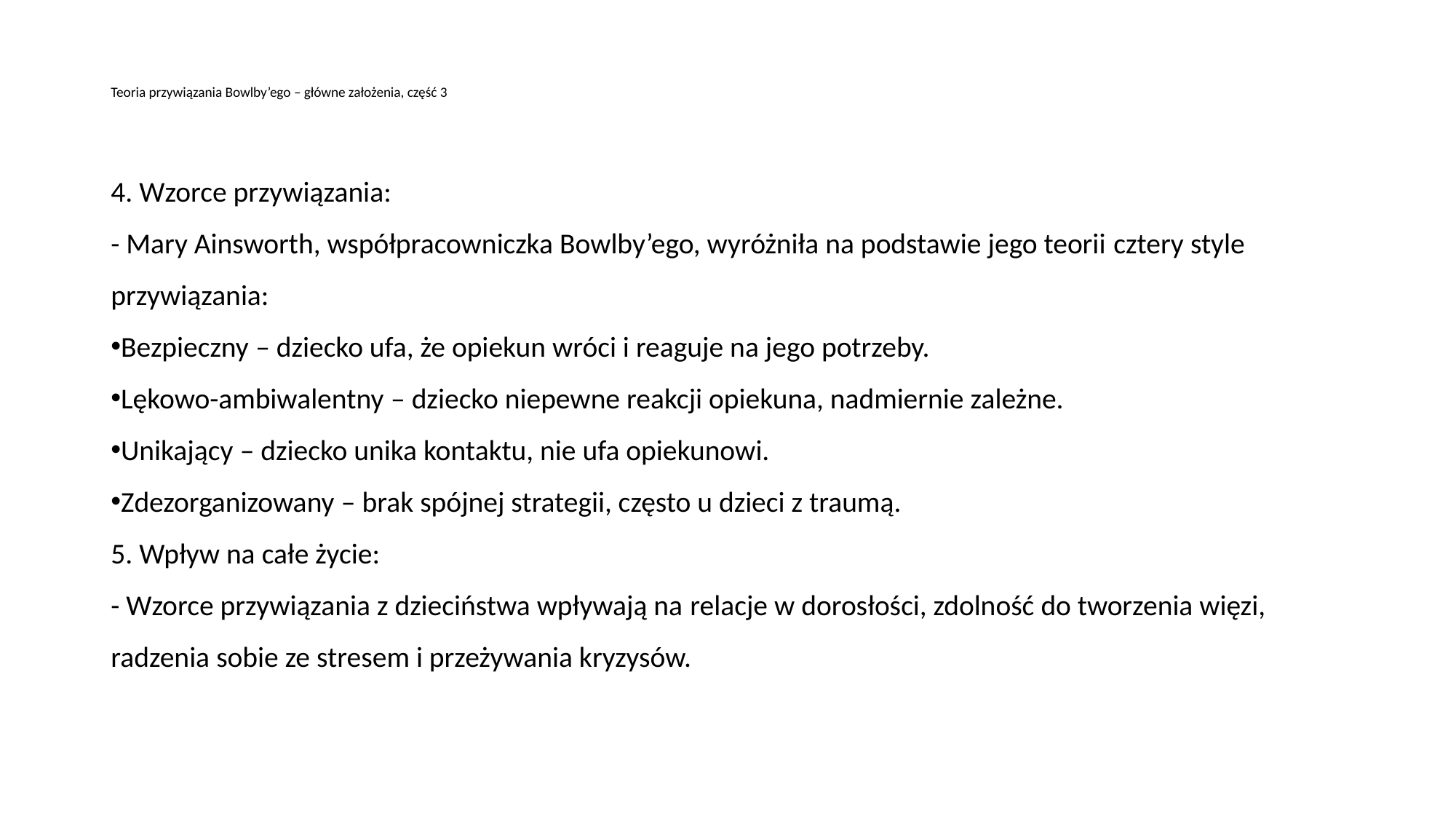

# Teoria przywiązania Bowlby’ego – główne założenia, część 3
4. Wzorce przywiązania:
- Mary Ainsworth, współpracowniczka Bowlby’ego, wyróżniła na podstawie jego teorii cztery style przywiązania:
Bezpieczny – dziecko ufa, że opiekun wróci i reaguje na jego potrzeby.
Lękowo-ambiwalentny – dziecko niepewne reakcji opiekuna, nadmiernie zależne.
Unikający – dziecko unika kontaktu, nie ufa opiekunowi.
Zdezorganizowany – brak spójnej strategii, często u dzieci z traumą.
5. Wpływ na całe życie:
- Wzorce przywiązania z dzieciństwa wpływają na relacje w dorosłości, zdolność do tworzenia więzi, radzenia sobie ze stresem i przeżywania kryzysów.